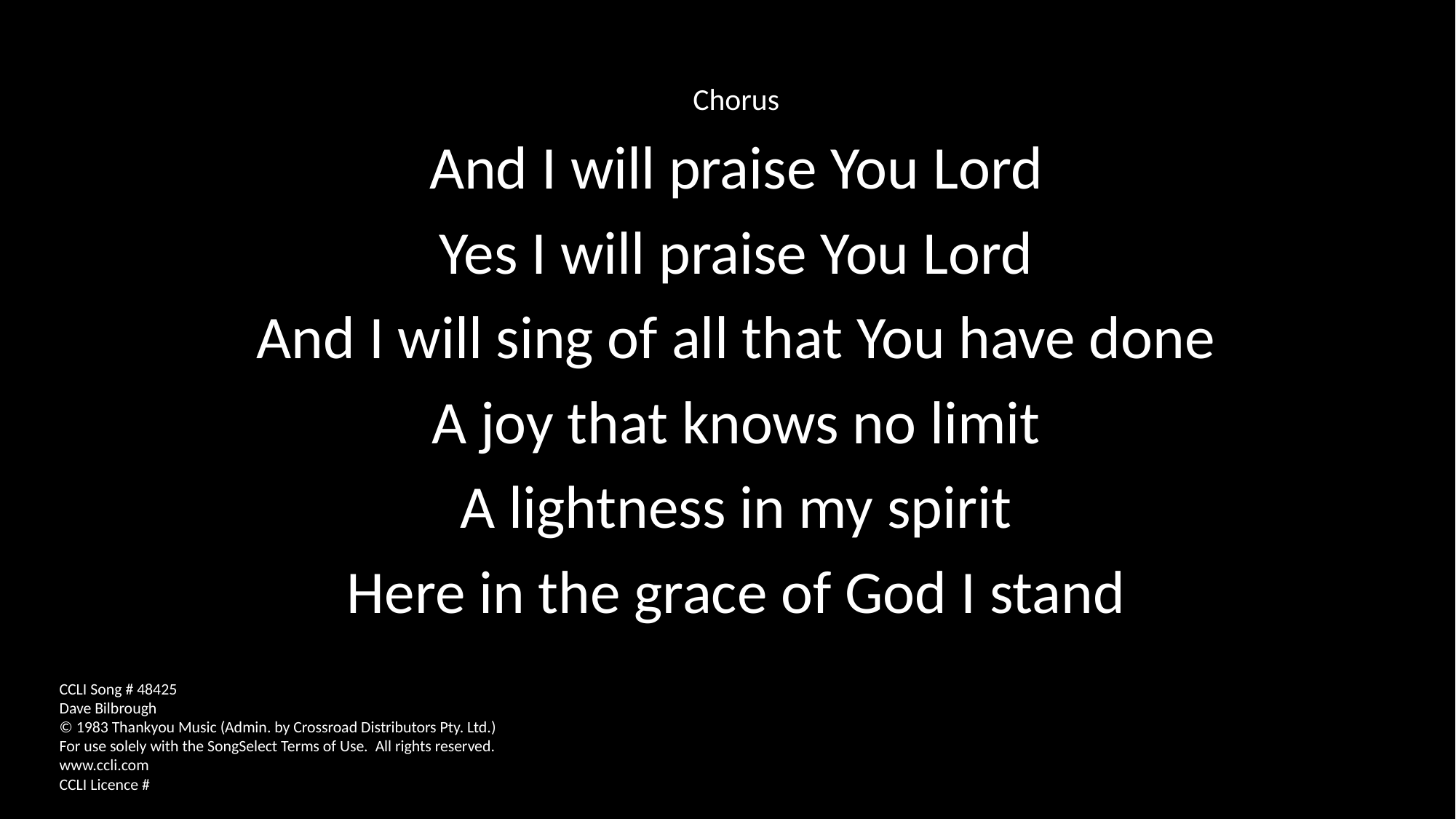

Chorus
And I will praise You Lord
Yes I will praise You Lord
And I will sing of all that You have done
A joy that knows no limit
A lightness in my spirit
Here in the grace of God I stand
CCLI Song # 48425
Dave Bilbrough
© 1983 Thankyou Music (Admin. by Crossroad Distributors Pty. Ltd.)
For use solely with the SongSelect Terms of Use.  All rights reserved. www.ccli.com
CCLI Licence #